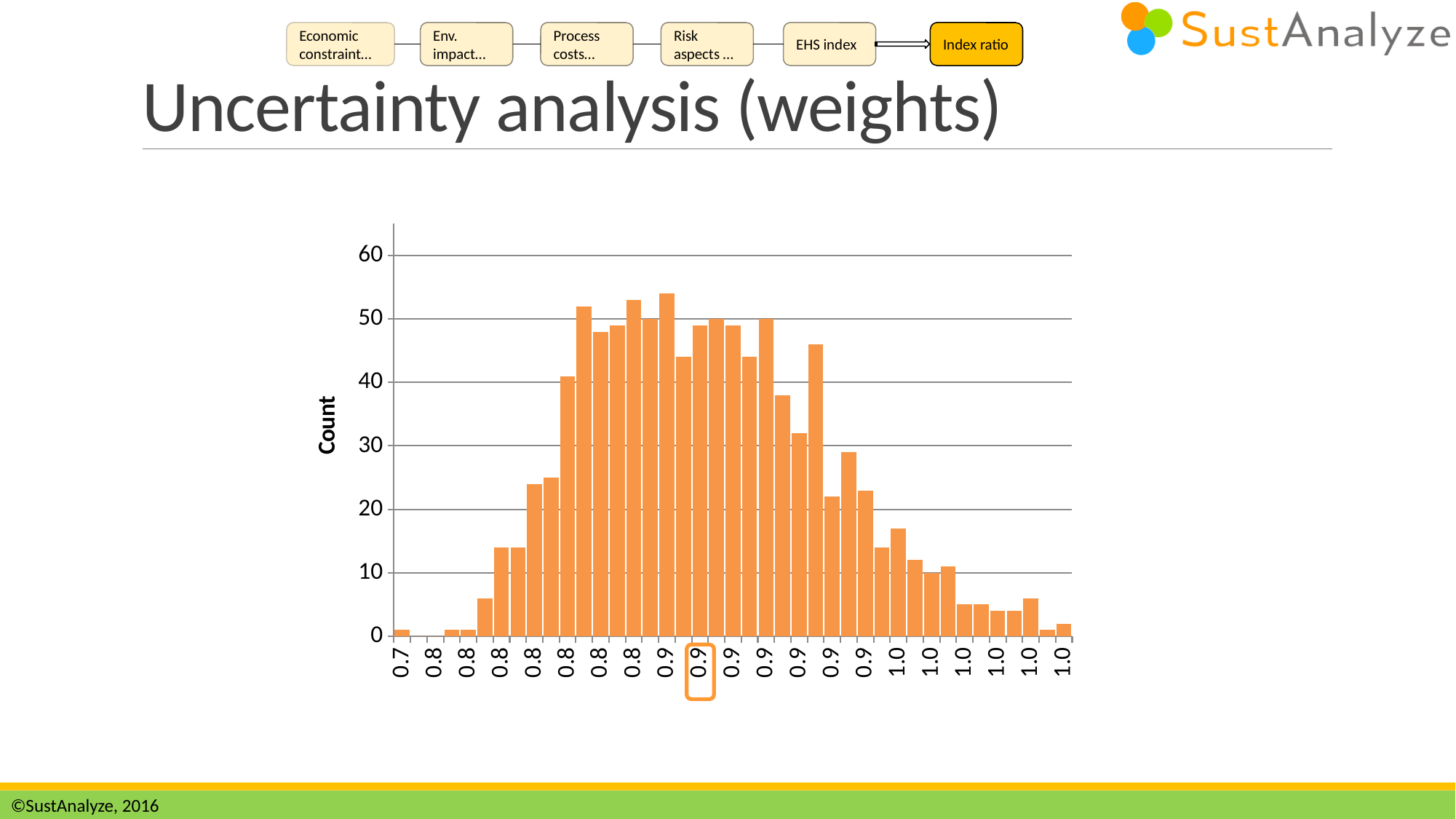

Economic constraint…
Env. impact…
Process costs…
Risk aspects …
EHS index
Index ratio

# Uncertainty analysis (weights)

### Chart

| Category |  |
|---|---|
| 0.79188332367320979 | 1.0 |
| 0.79902225280449668 | 0.0 |
| 0.80616118193577957 | 0.0 |
| 0.81330011106706546 | 1.0 |
| 0.82043904019835068 | 1.0 |
| 0.82757796932963557 | 6.0 |
| 0.83471689846092112 | 14.0 |
| 0.84185582759220801 | 14.0 |
| 0.84899475672349489 | 24.0 |
| 0.85613368585477678 | 25.0 |
| 0.863272614986062 | 41.0 |
| 0.87041154411734656 | 52.0 |
| 0.87755047324863411 | 48.0 |
| 0.88468940237991911 | 49.0 |
| 0.89182833151120289 | 53.0 |
| 0.89896726064248811 | 50.0 |
| 0.90610618977377189 | 54.0 |
| 0.91324511890505855 | 44.0 |
| 0.92038404803634233 | 49.0 |
| 0.92752297716762755 | 50.0 |
| 0.93466190629891566 | 49.0 |
| 0.94180083543020121 | 44.0 |
| 0.94893976456148565 | 50.0 |
| 0.95607869369277243 | 38.0 |
| 0.9632176228240551 | 32.0 |
| 0.97035655195533876 | 46.0 |
| 0.97749548108662554 | 22.0 |
| 0.98463441021791076 | 29.0 |
| 0.99177333934919665 | 23.0 |
| 0.9989122684804812 | 14.0 |
| 1.0060511976117663 | 17.0 |
| 1.0131901267430521 | 12.0 |
| 1.0203290558743328 | 10.0 |
| 1.0274679850056216 | 11.0 |
| 1.0346069141369081 | 5.0 |
| 1.0417458432681919 | 5.0 |
| 1.0488847723994732 | 4.0 |
| 1.0560237015307621 | 4.0 |
| 1.0631626306620472 | 6.0 |
| 1.0703015597933323 | 1.0 |
| 1.0774404889246174 | 2.0 |